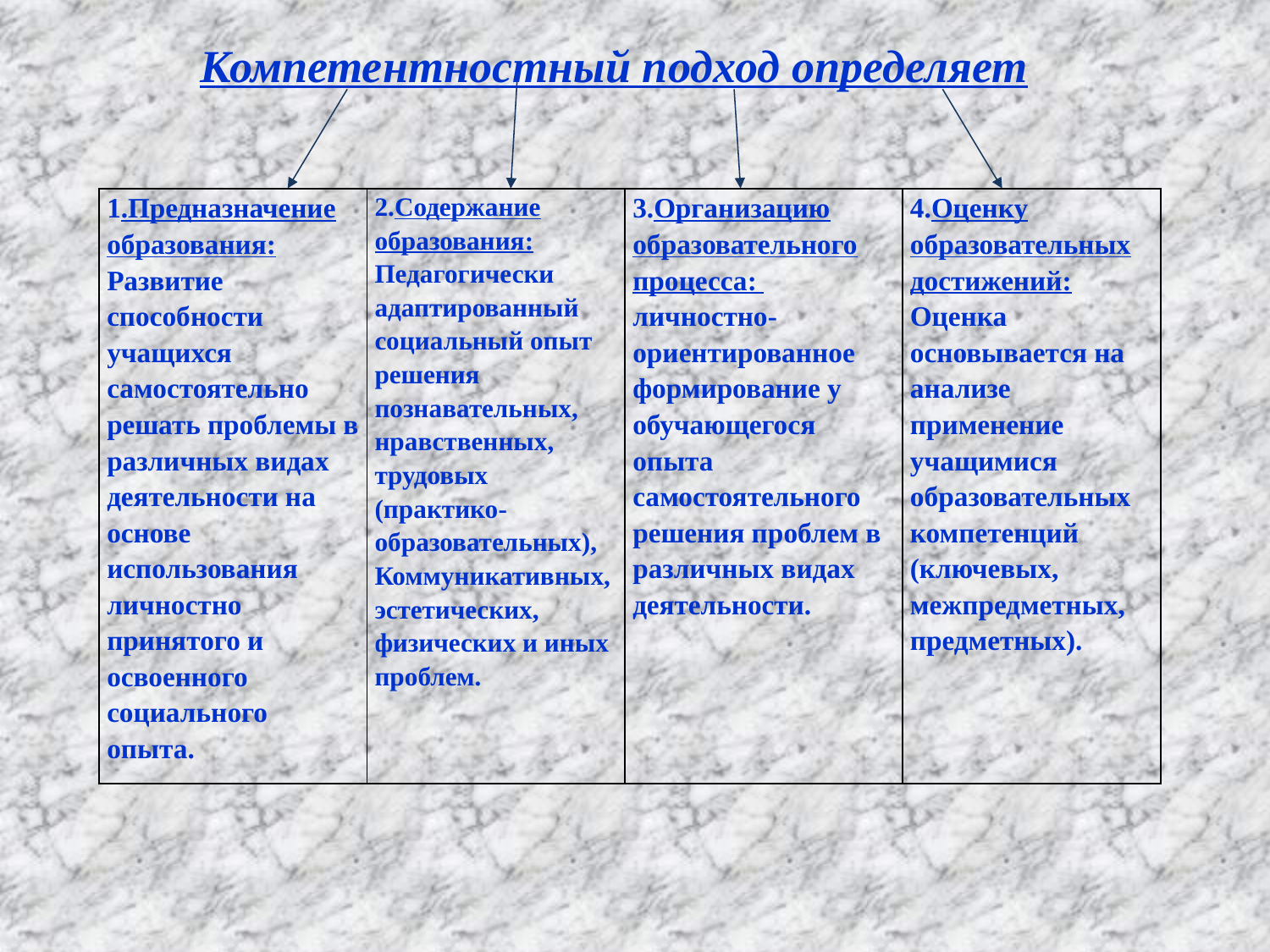

Компетентностный подход определяет

| 1.Предназначение образования: Развитие способности учащихся самостоятельно решать проблемы в различных видах деятельности на основе использования личностно принятого и освоенного социального опыта. | 2.Содержание образования: Педагогически адаптированный социальный опыт решения познавательных, нравственных, трудовых (практико-образовательных), Коммуникативных, эстетических, физических и иных проблем. | 3.Организацию образовательного процесса: личностно-ориентированное формирование у обучающегося опыта самостоятельного решения проблем в различных видах деятельности. | 4.Оценку образовательных достижений: Оценка основывается на анализе применение учащимися образовательных компетенций (ключевых, межпредметных, предметных). |
| --- | --- | --- | --- |